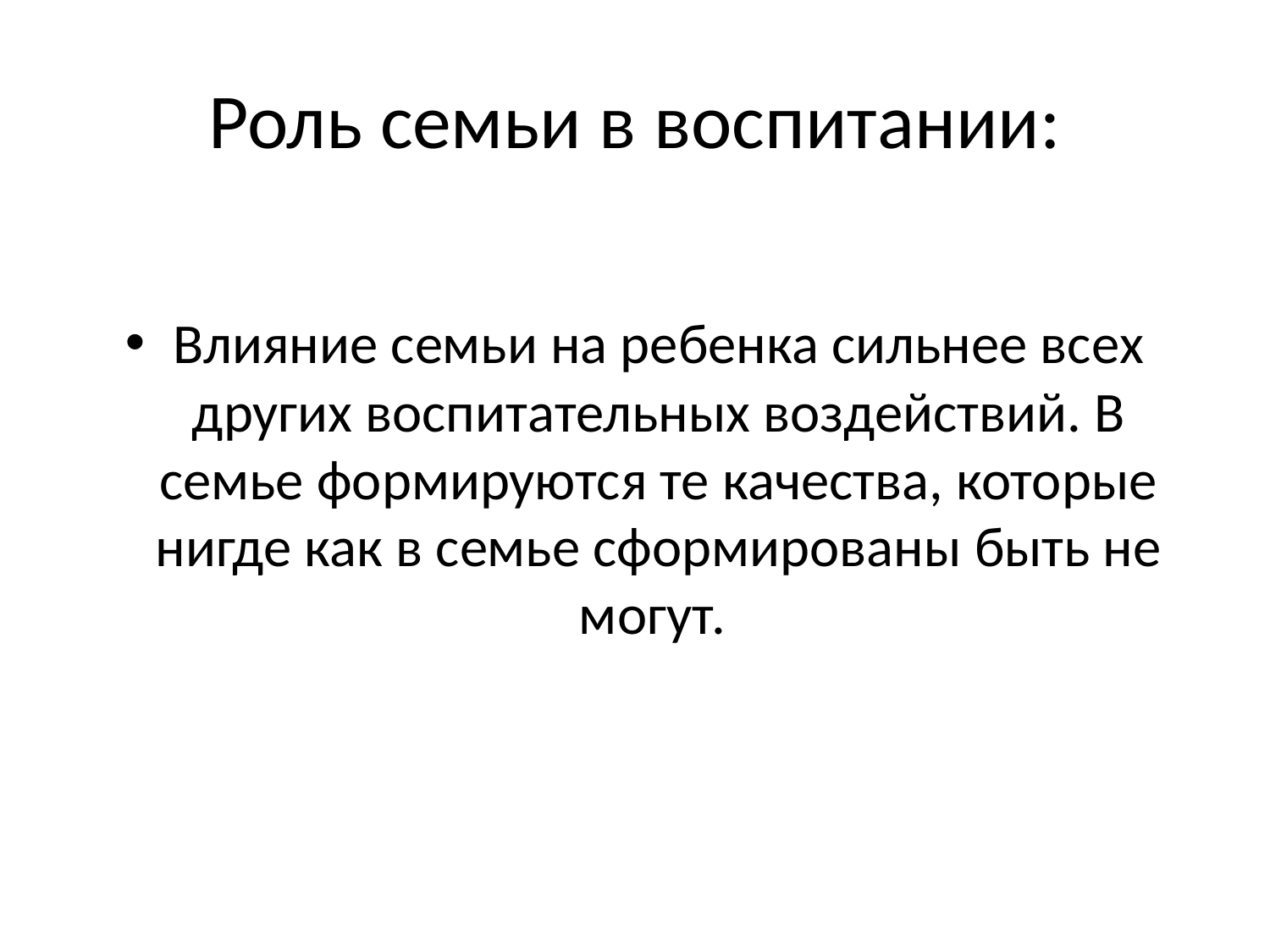

# Роль семьи в воспитании:

Влияние семьи на ребенка сильнее всех других воспитательных воздействий. В семье формируются те качества, которые нигде как в семье сформированы быть не могут.